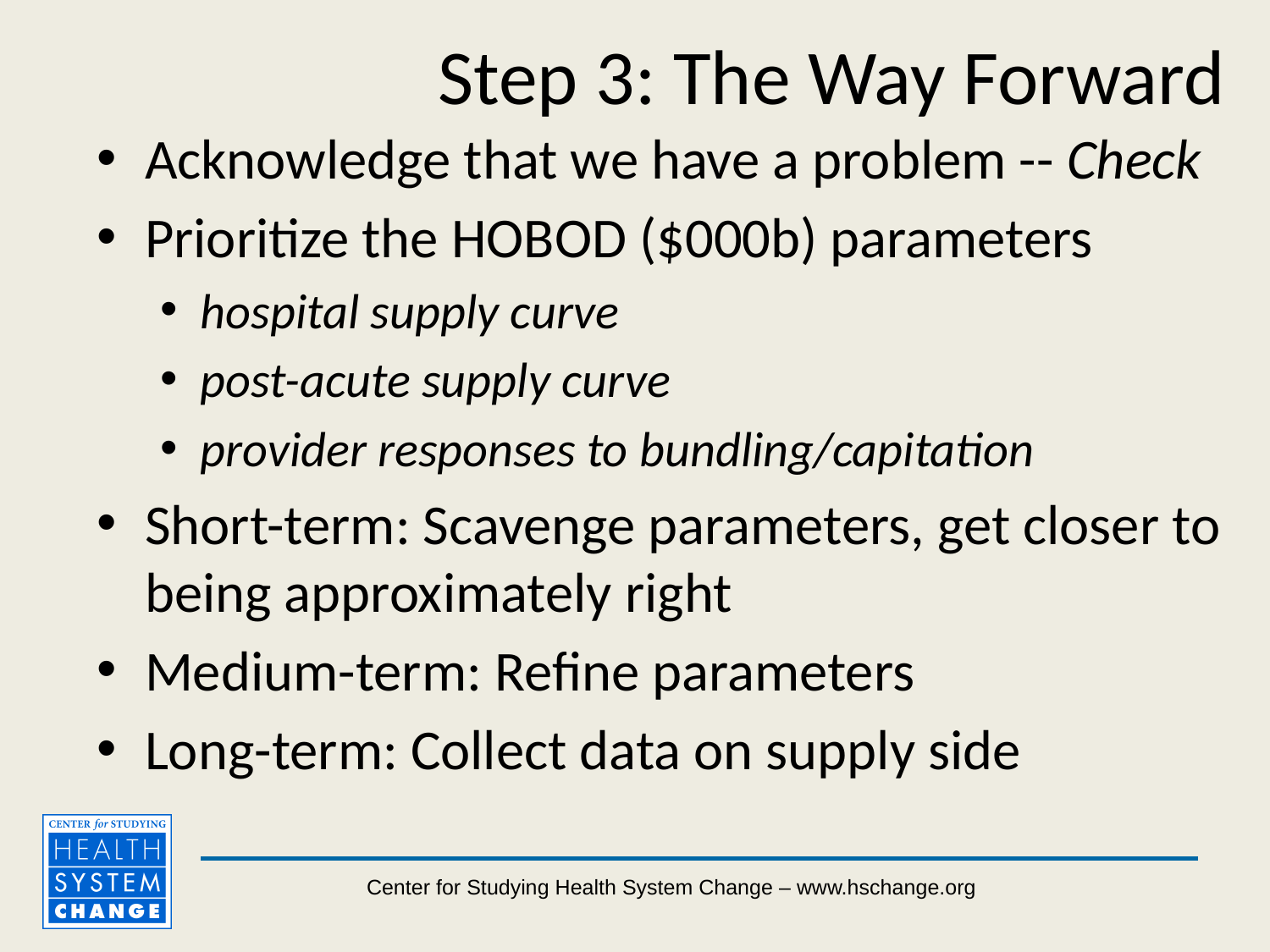

# Step 3: The Way Forward
Acknowledge that we have a problem -- Check
Prioritize the HOBOD ($000b) parameters
hospital supply curve
post-acute supply curve
provider responses to bundling/capitation
Short-term: Scavenge parameters, get closer to being approximately right
Medium-term: Refine parameters
Long-term: Collect data on supply side